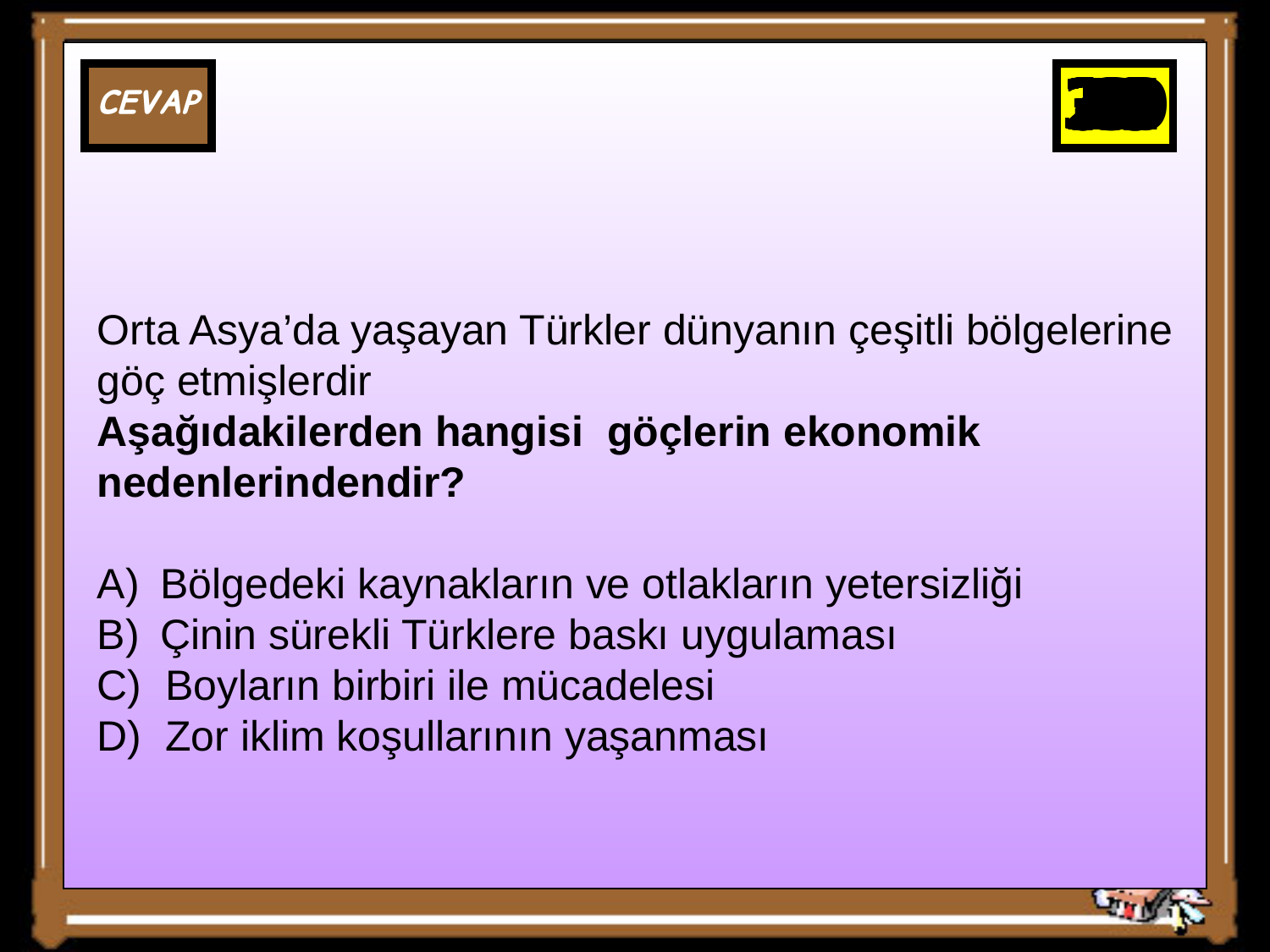

34
35
36
38
25
31
32
33
37
39
0
30
29
28
27
26
24
23
22
21
20
19
18
17
16
15
14
13
12
11
10
9
8
7
6
5
4
3
2
1
40

CEVAP
Orta Asya’da yaşayan Türkler dünyanın çeşitli bölgelerine göç etmişlerdir
Aşağıdakilerden hangisi  göçlerin ekonomik nedenlerindendir?

Bölgedeki kaynakların ve otlakların yetersizliği
Çinin sürekli Türklere baskı uygulaması
C)  Boyların birbiri ile mücadelesi
D)  Zor iklim koşullarının yaşanması